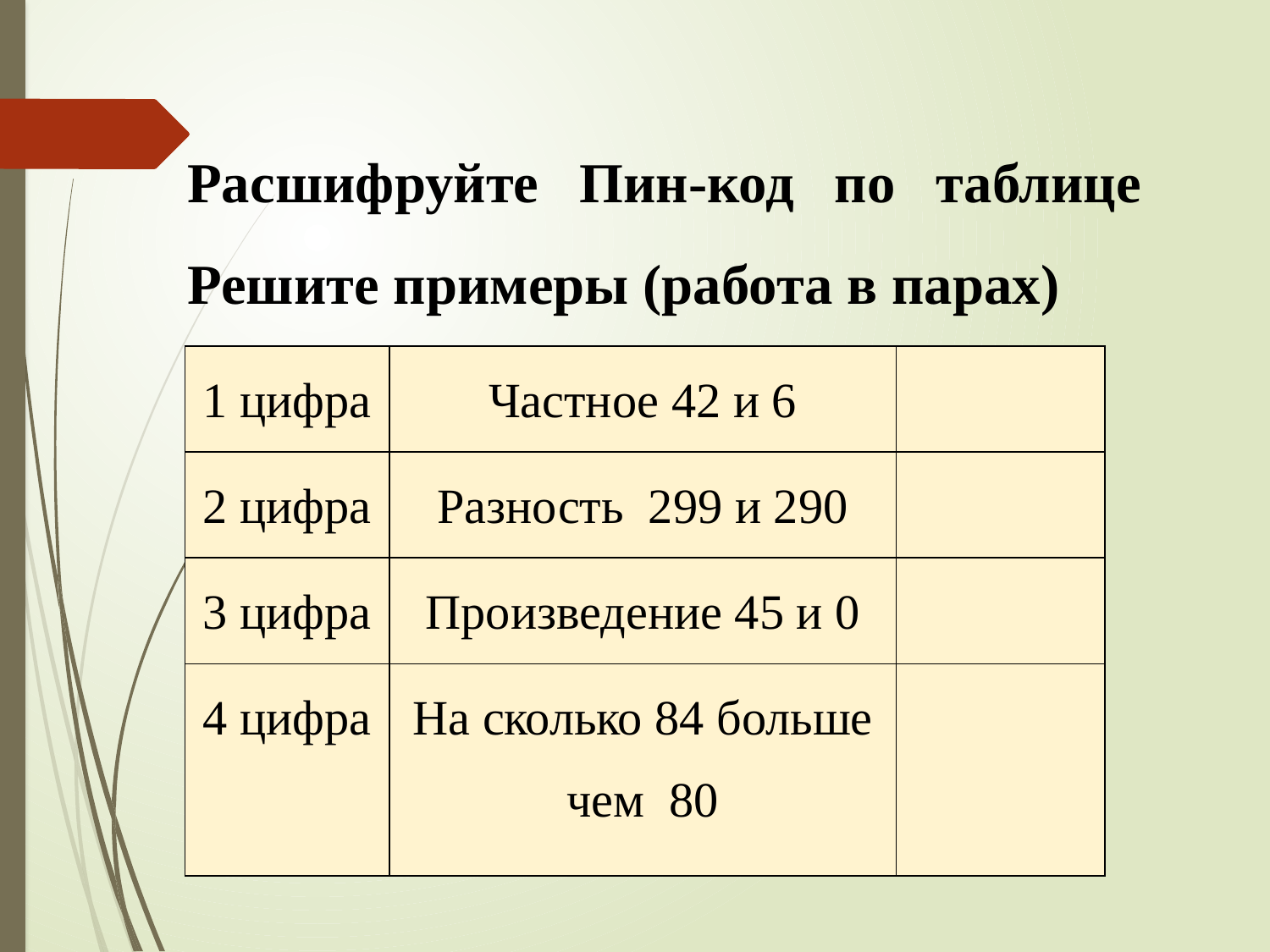

Расшифруйте Пин-код по таблице Решите примеры (работа в парах)
| 1 цифра | Частное 42 и 6 |  |
| --- | --- | --- |
| 2 цифра | Разность 299 и 290 |  |
| 3 цифра | Произведение 45 и 0 |  |
| 4 цифра | На сколько 84 больше чем 80 |  |